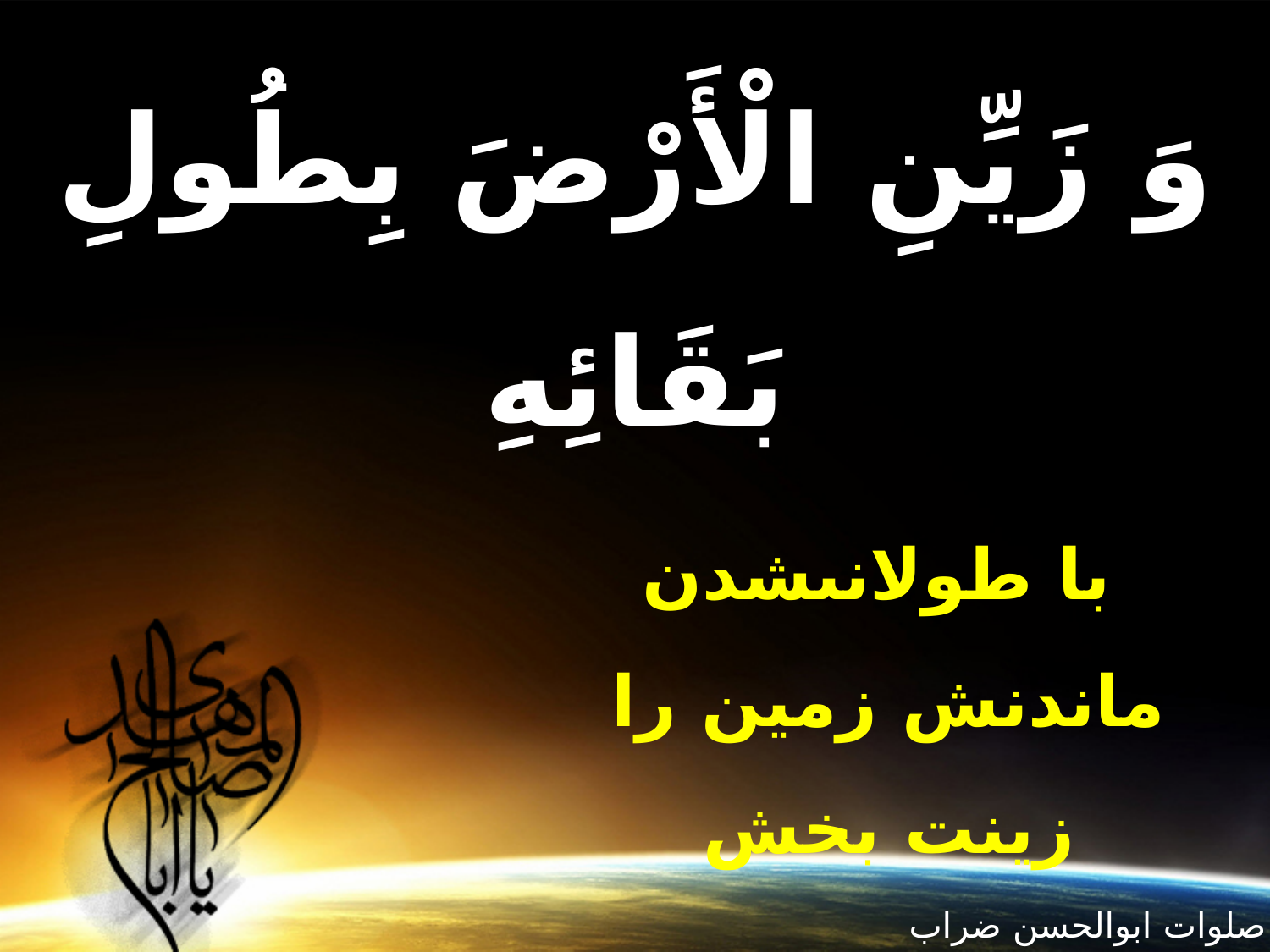

وَ زَيِّنِ الْأَرْضَ بِطُولِ بَقَائِهِ
 با طولانى‏شدن ماندنش زمين را زينت بخش